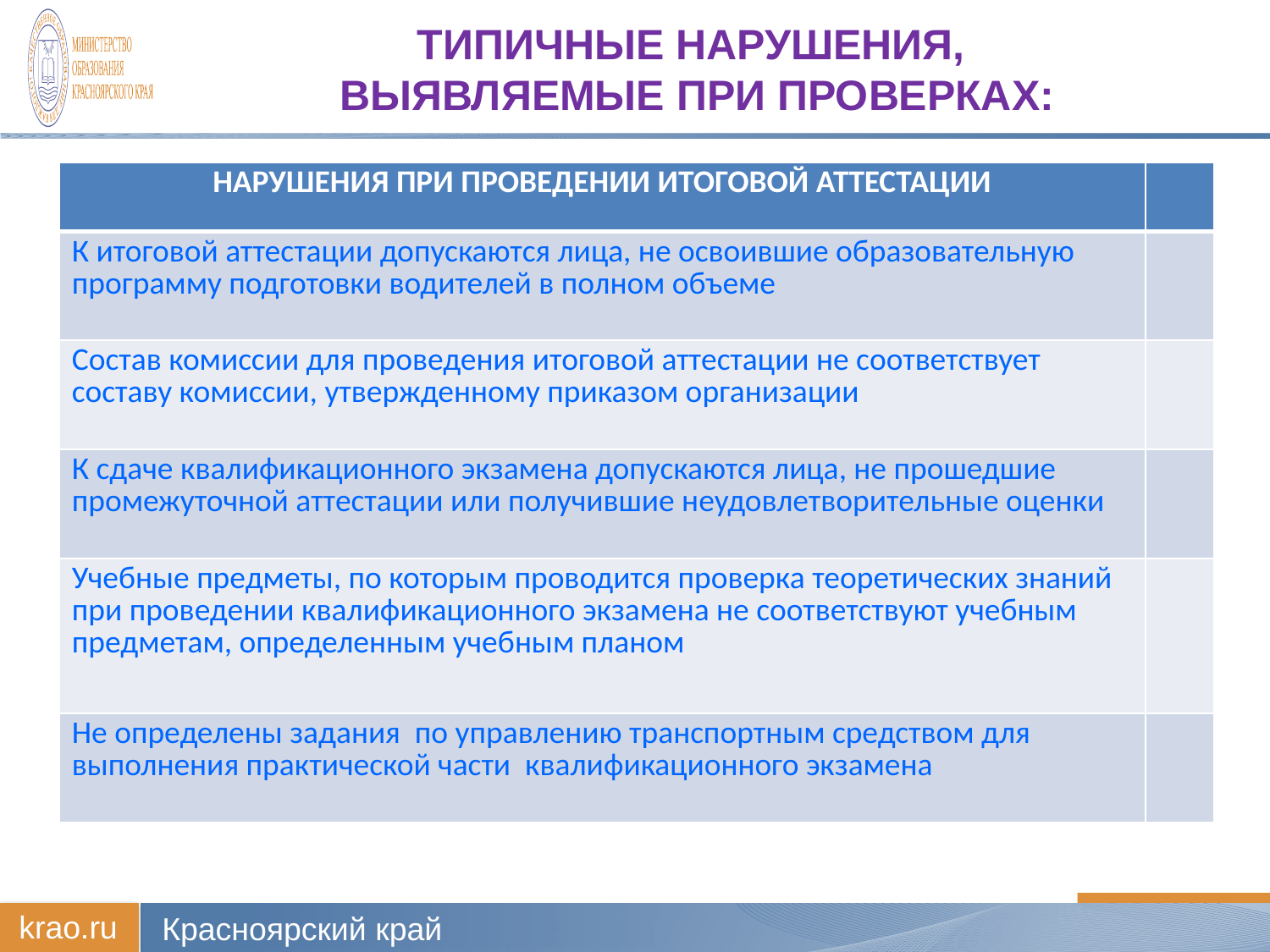

# Типичные НАРУШЕНИЯ, выявляемые при проверках:
| НАРУШЕНИЯ ПРИ ПРОВЕДЕНИИ ИТОГОВОЙ АТТЕСТАЦИИ |  |
| --- | --- |
| К итоговой аттестации допускаются лица, не освоившие образовательную программу подготовки водителей в полном объеме |  |
| Состав комиссии для проведения итоговой аттестации не соответствует составу комиссии, утвержденному приказом организации |  |
| К сдаче квалификационного экзамена допускаются лица, не прошедшие промежуточной аттестации или получившие неудовлетворительные оценки |  |
| Учебные предметы, по которым проводится проверка теоретических знаний при проведении квалификационного экзамена не соответствуют учебным предметам, определенным учебным планом |  |
| Не определены задания по управлению транспортным средством для выполнения практической части квалификационного экзамена |  |